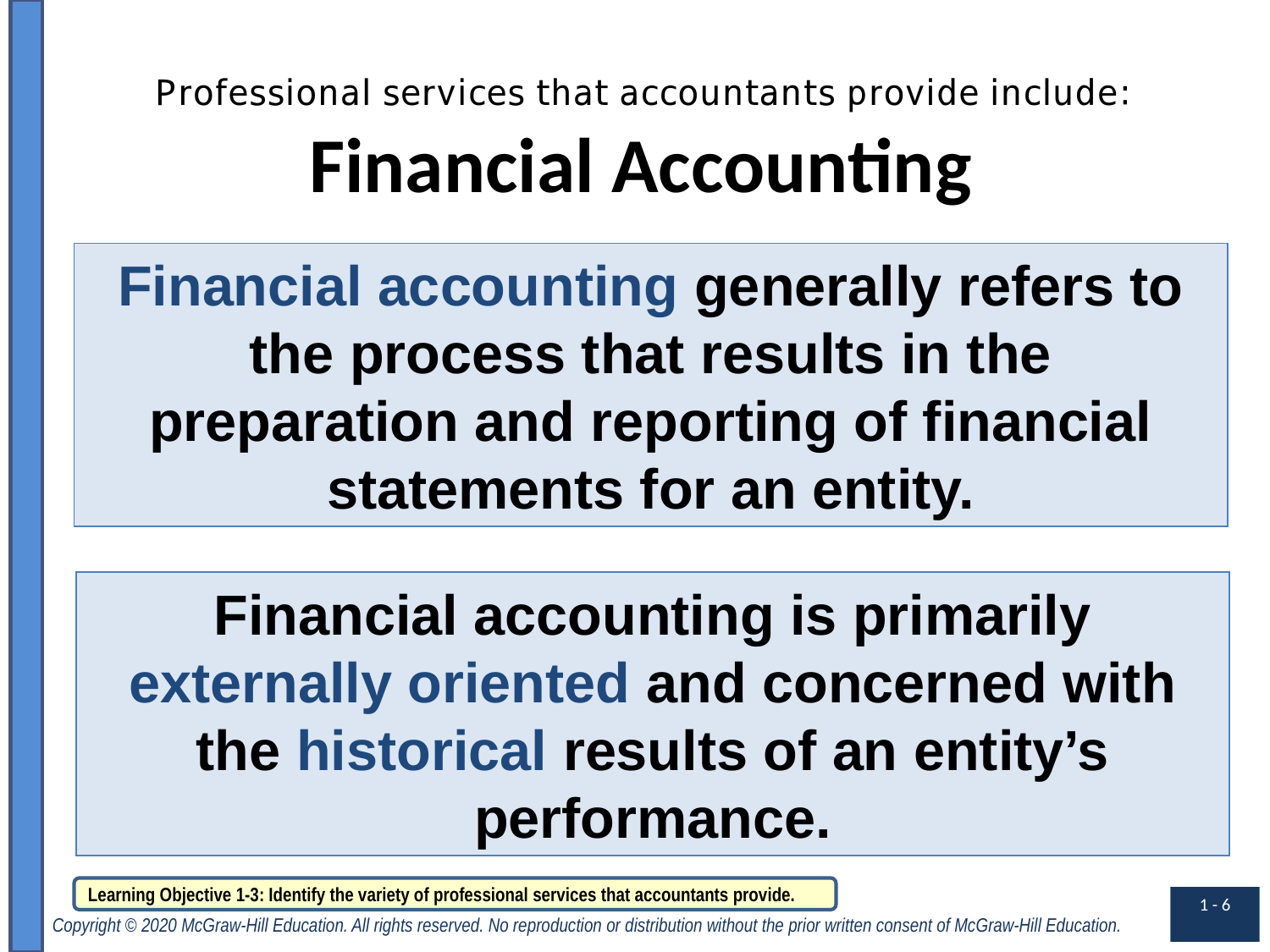

Professional services that accountants provide include:
# Financial Accounting
Financial accounting generally refers to the process that results in the preparation and reporting of financial statements for an entity.
Financial accounting is primarily externally oriented and concerned with the historical results of an entity’s performance.
Learning Objective 1-3: Identify the variety of professional services that accountants provide.